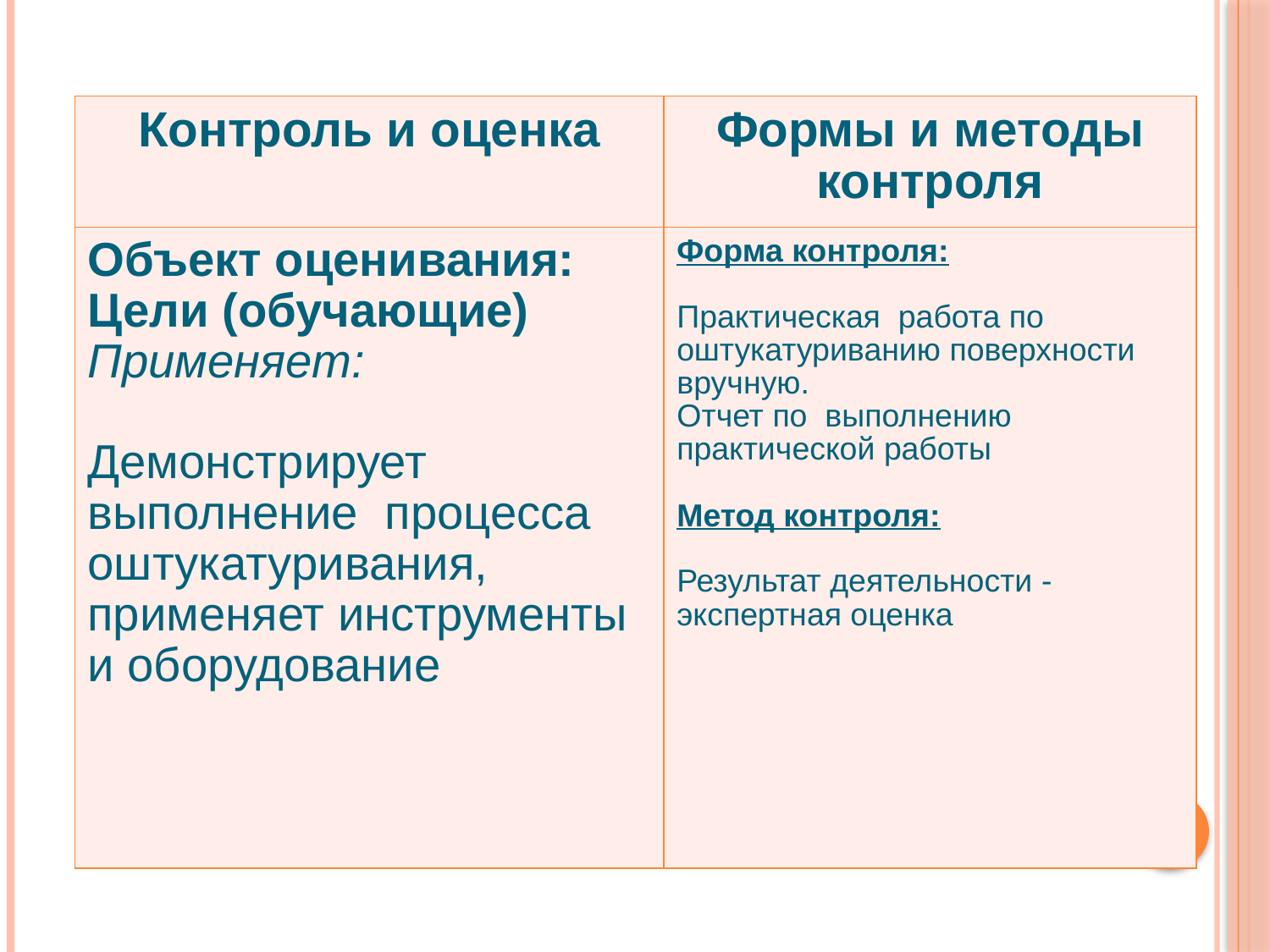

| Контроль и оценка | Формы и методы контроля |
| --- | --- |
| Объект оценивания: Цели (обучающие) Применяет: Демонстрирует выполнение процесса оштукатуривания, применяет инструменты и оборудование | Форма контроля: Практическая работа по оштукатуриванию поверхности вручную. Отчет по выполнению практической работы Метод контроля: Результат деятельности -экспертная оценка |